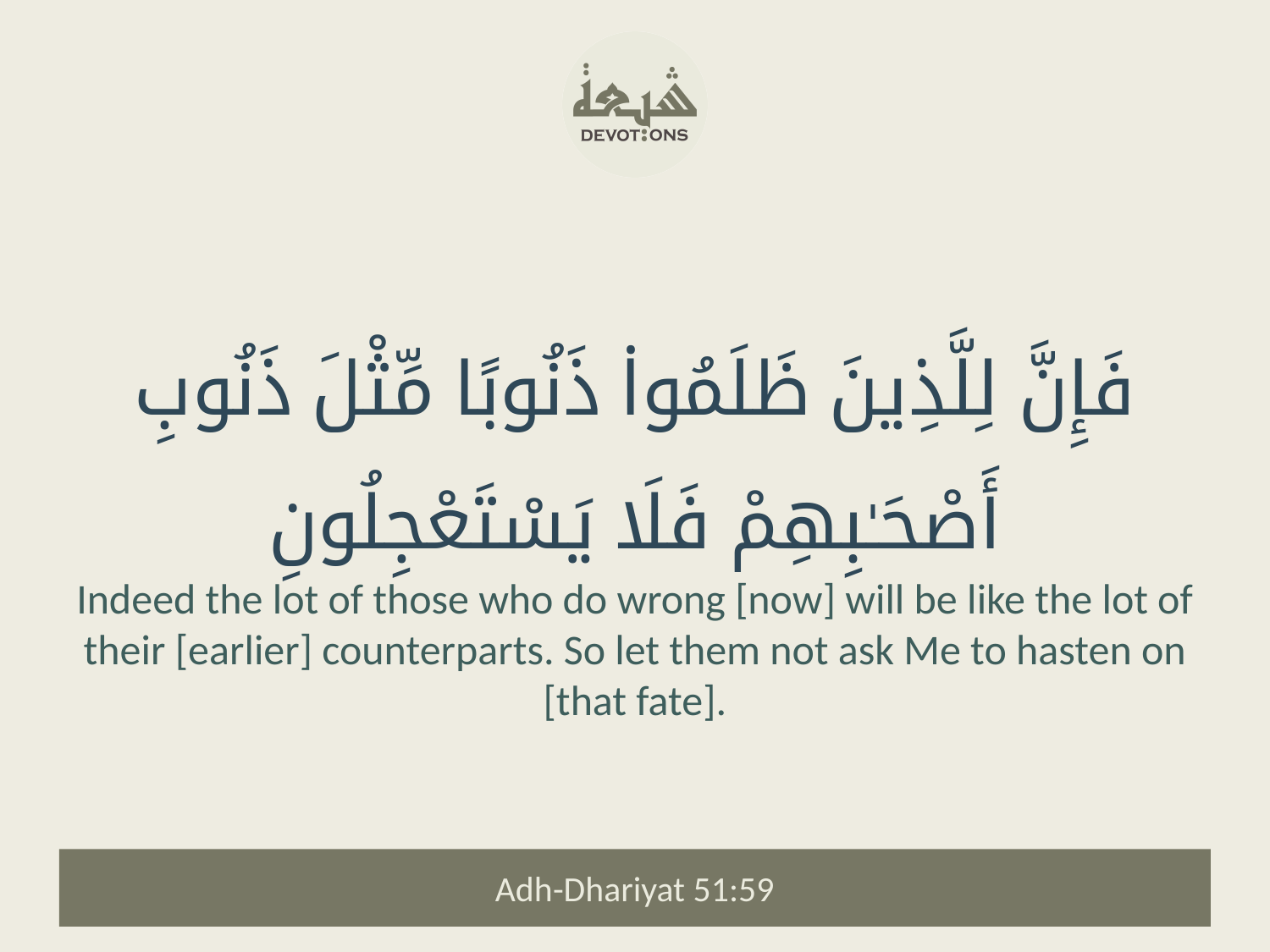

فَإِنَّ لِلَّذِينَ ظَلَمُوا۟ ذَنُوبًا مِّثْلَ ذَنُوبِ أَصْحَـٰبِهِمْ فَلَا يَسْتَعْجِلُونِ
Indeed the lot of those who do wrong [now] will be like the lot of their [earlier] counterparts. So let them not ask Me to hasten on [that fate].
Adh-Dhariyat 51:59